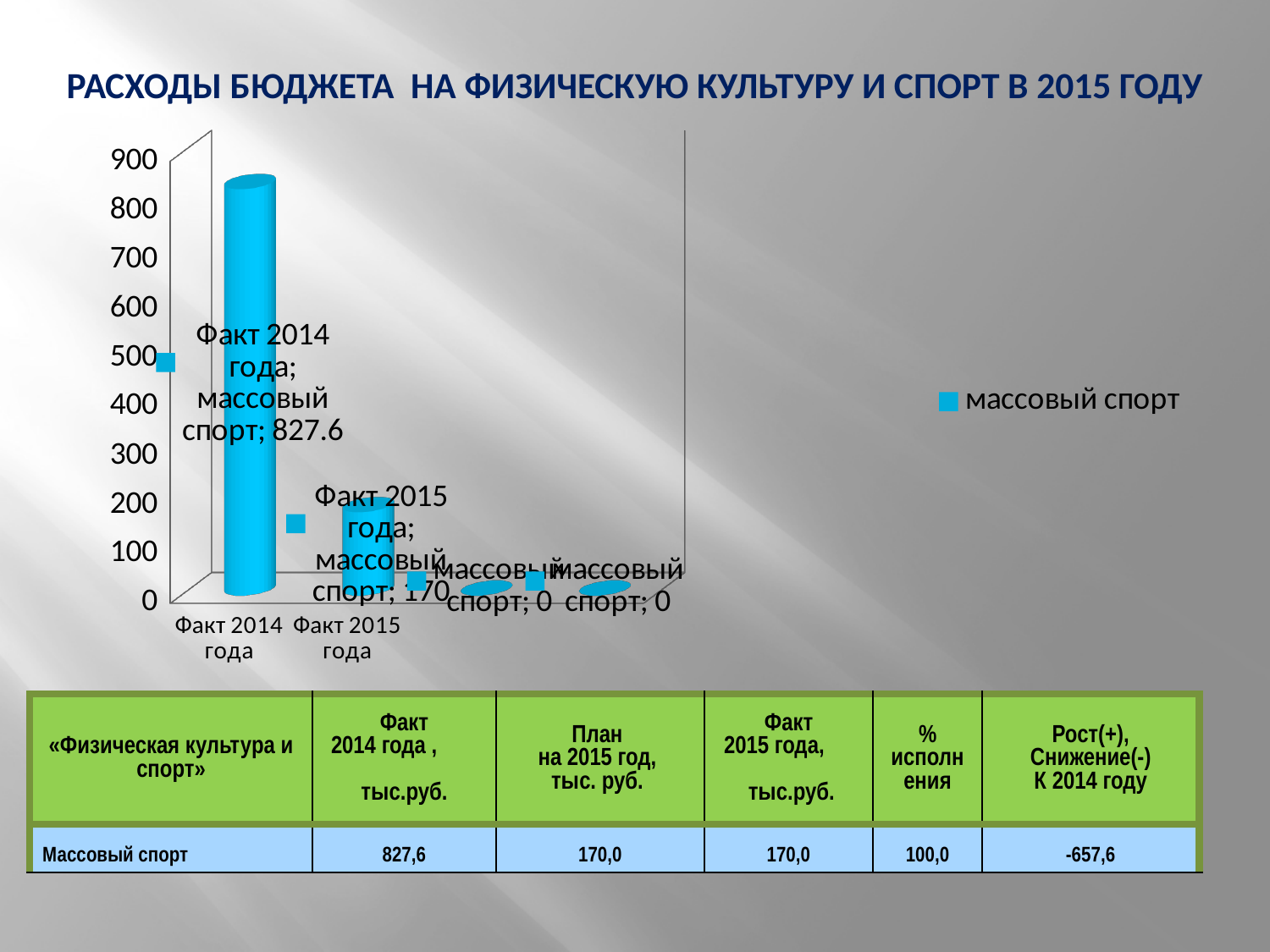

# РАСХОДЫ БЮДЖЕТА  НА ФИЗИЧЕСКУЮ КУЛЬТУРУ И СПОРТ В 2015 ГОДУ

[unsupported chart]

| «Физическая культура и спорт» | Факт 2014 года , тыс.руб. | План на 2015 год, тыс. руб. | Факт 2015 года, тыс.руб. | % исполнения | Рост(+), Снижение(-) К 2014 году |
| --- | --- | --- | --- | --- | --- |
| Массовый спорт | 827,6 | 170,0 | 170,0 | 100,0 | -657,6 |